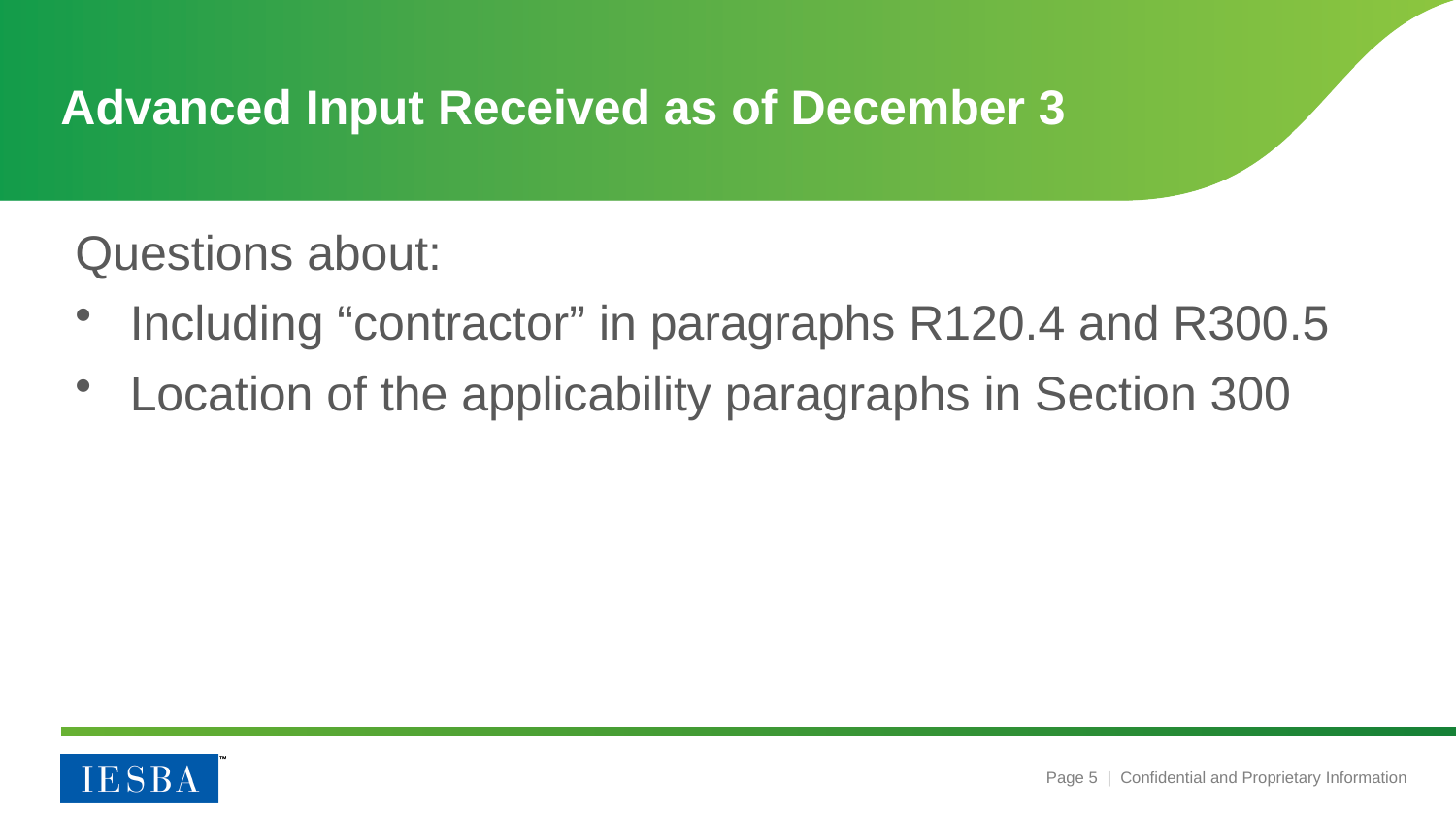

# Advanced Input Received as of December 3
Questions about:
Including “contractor” in paragraphs R120.4 and R300.5
Location of the applicability paragraphs in Section 300